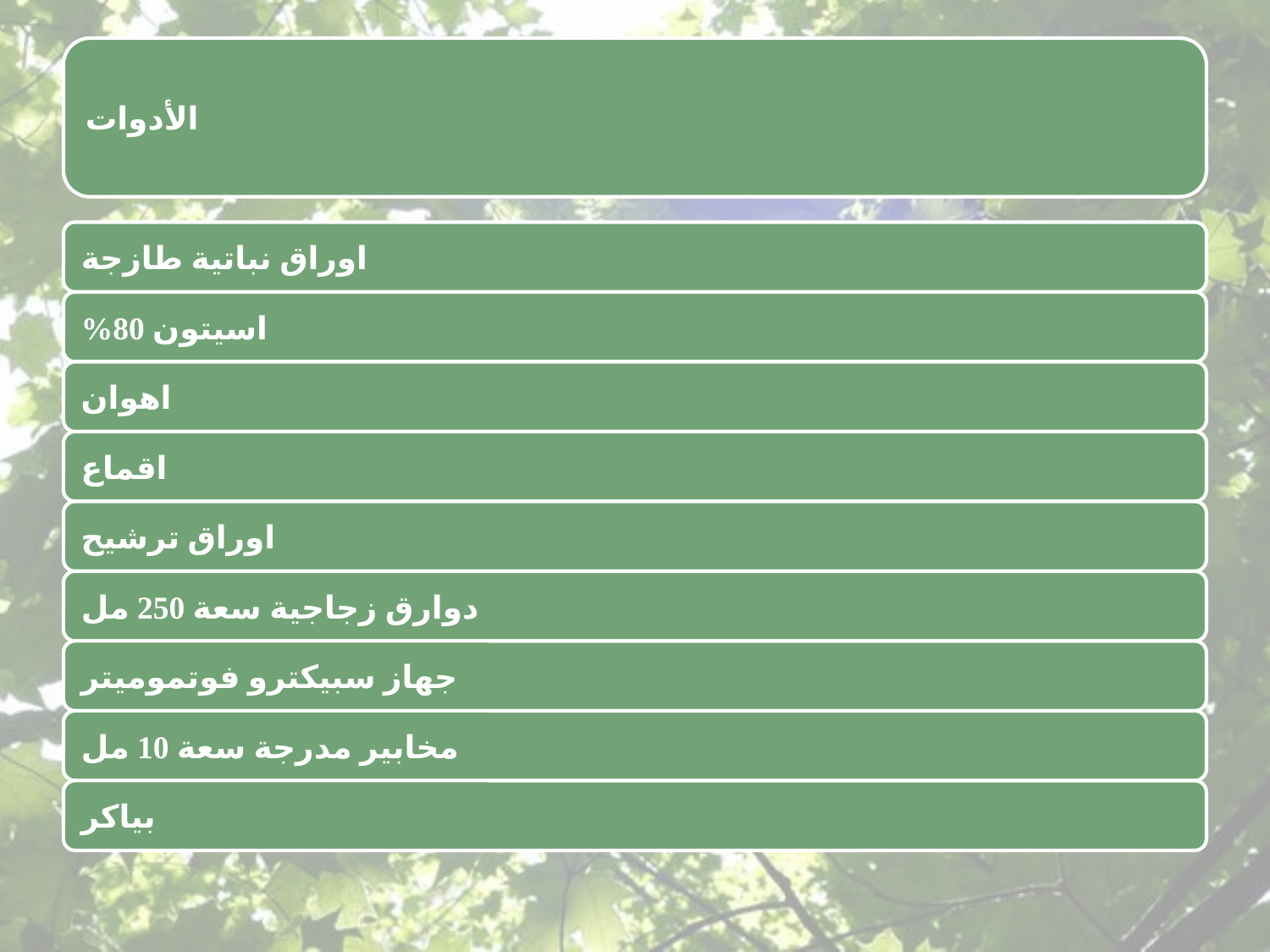

اوراق نباتية طازجة
اهوان
اقماع
اوراق ترشيح
دوارق زجاجية سعة 250 مل
جهاز سبيكترو فوتموميتر
مخابير مدرجة سعة 10 مل
بياكر